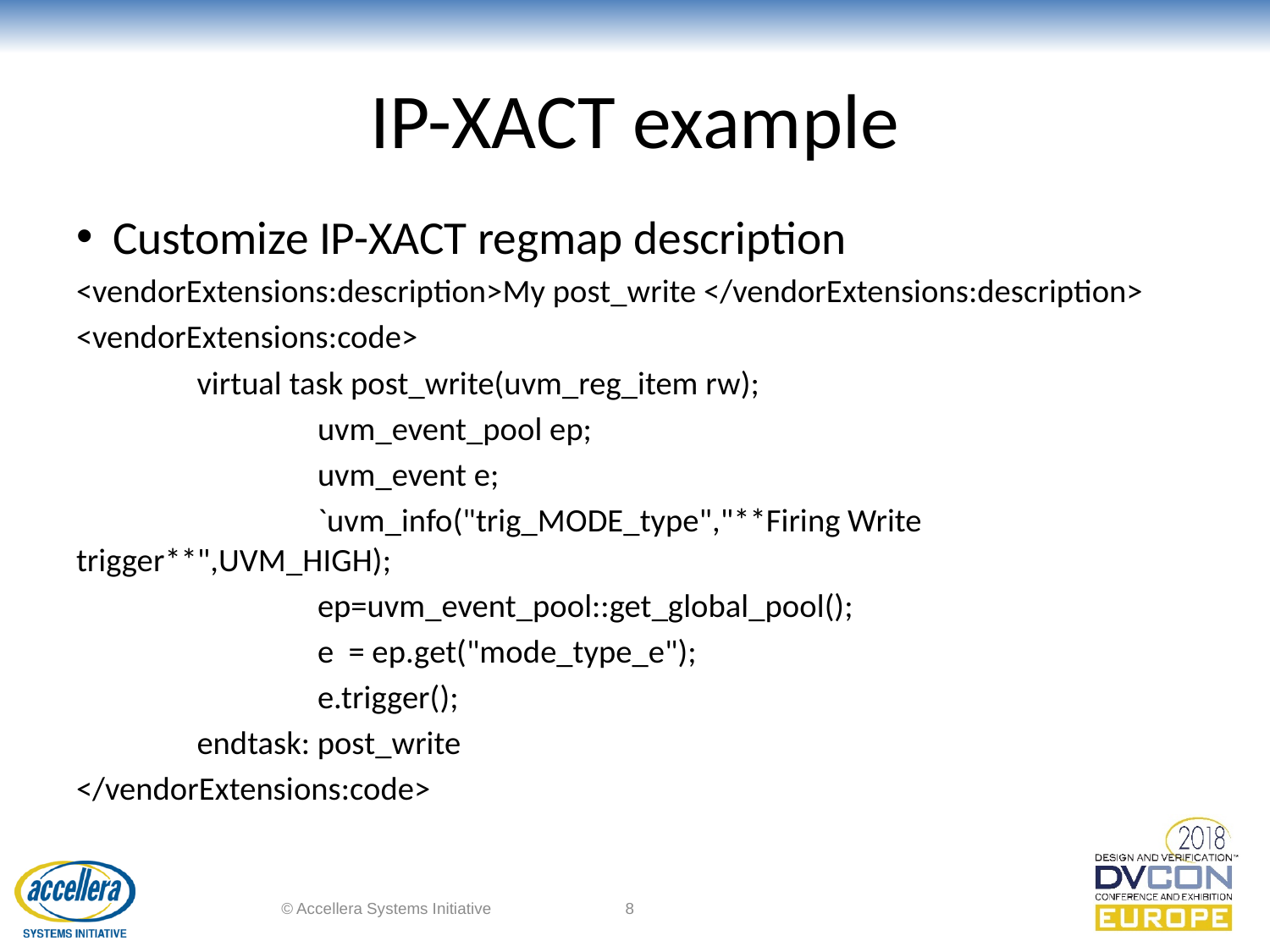

# IP-XACT example
Customize IP-XACT regmap description
<vendorExtensions:description>My post_write </vendorExtensions:description>
<vendorExtensions:code>
	virtual task post_write(uvm_reg_item rw);
		uvm_event_pool ep;
		uvm_event e;
		`uvm_info("trig_MODE_type","**Firing Write trigger**",UVM_HIGH);
		ep=uvm_event_pool::get_global_pool();
		e  = ep.get("mode_type_e");
 		e.trigger();
	endtask: post_write
</vendorExtensions:code>
© Accellera Systems Initiative
8